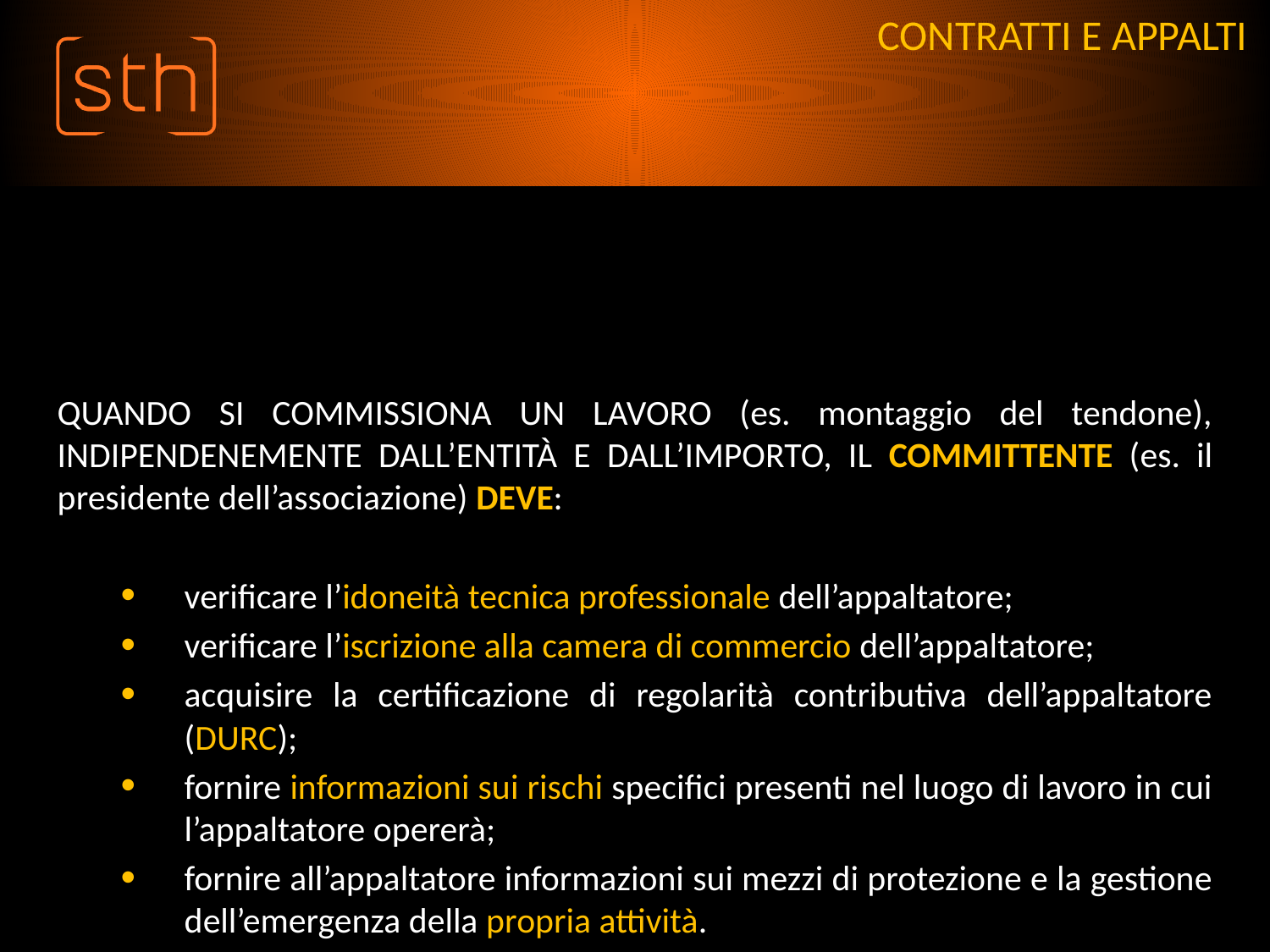

# CONTRATTI E APPALTI

QUANDO SI COMMISSIONA UN LAVORO (es. montaggio del tendone), INDIPENDENEMENTE DALL’ENTITÀ E DALL’IMPORTO, IL COMMITTENTE (es. il presidente dell’associazione) DEVE:

verificare l’idoneità tecnica professionale dell’appaltatore;
verificare l’iscrizione alla camera di commercio dell’appaltatore;
acquisire la certificazione di regolarità contributiva dell’appaltatore (DURC);
fornire informazioni sui rischi specifici presenti nel luogo di lavoro in cui l’appaltatore opererà;
fornire all’appaltatore informazioni sui mezzi di protezione e la gestione dell’emergenza della propria attività.